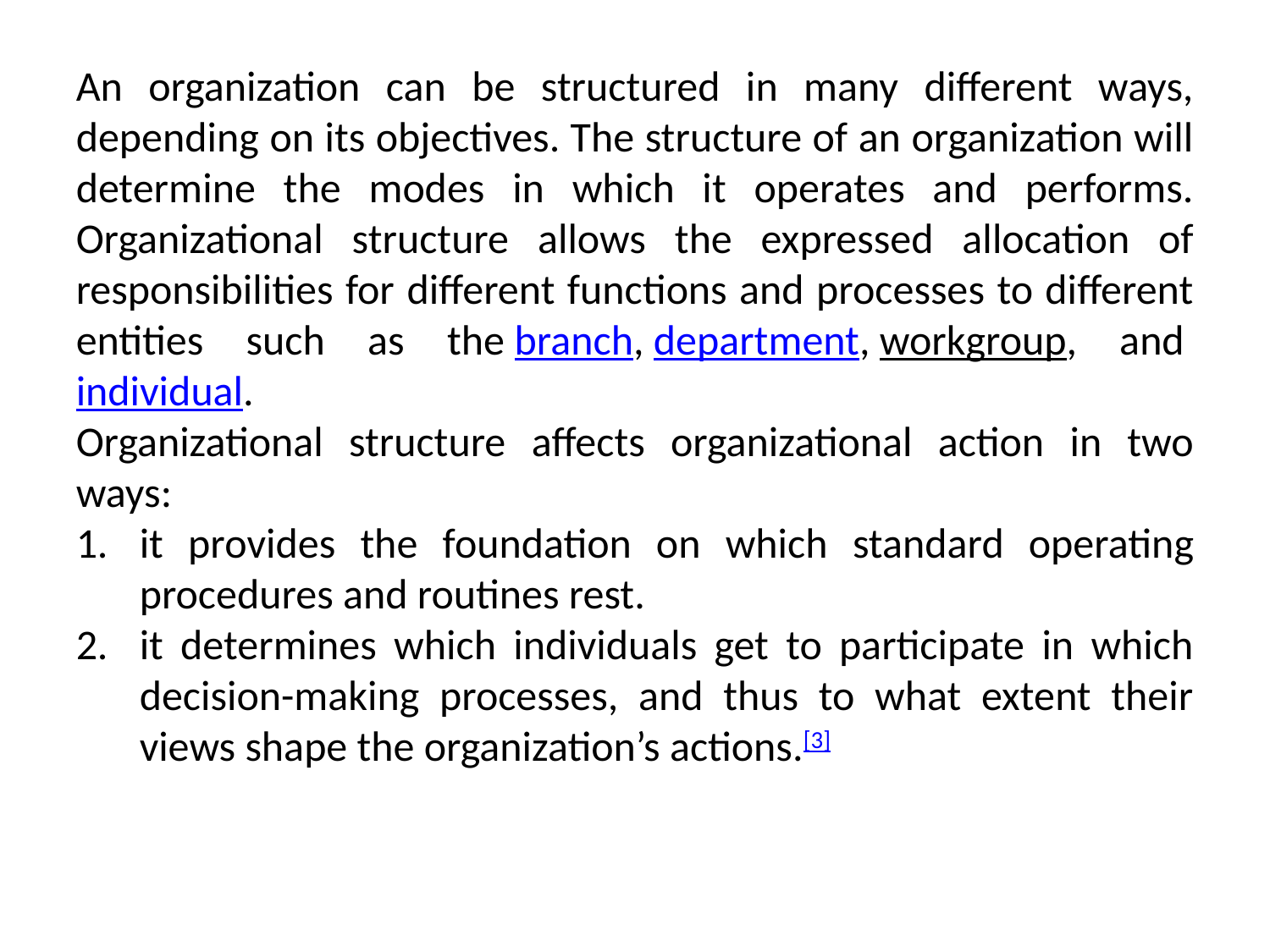

An organization can be structured in many different ways, depending on its objectives. The structure of an organization will determine the modes in which it operates and performs. Organizational structure allows the expressed allocation of responsibilities for different functions and processes to different entities such as the branch, department, workgroup, and individual.
Organizational structure affects organizational action in two ways:
it provides the foundation on which standard operating procedures and routines rest.
it determines which individuals get to participate in which decision-making processes, and thus to what extent their views shape the organization’s actions.[3]